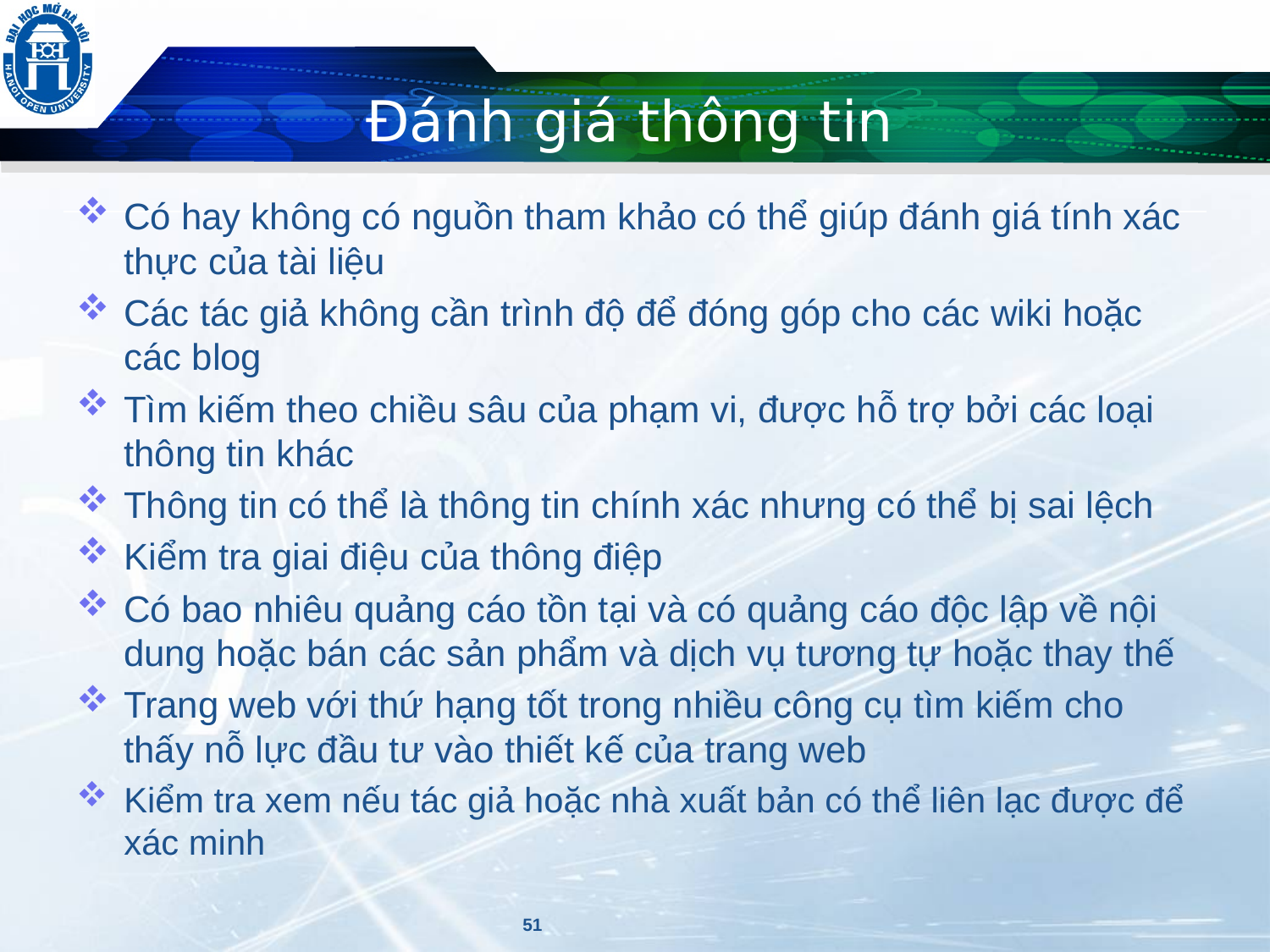

# Đánh giá thông tin
Có hay không có nguồn tham khảo có thể giúp đánh giá tính xác thực của tài liệu
Các tác giả không cần trình độ để đóng góp cho các wiki hoặc các blog
Tìm kiếm theo chiều sâu của phạm vi, được hỗ trợ bởi các loại thông tin khác
Thông tin có thể là thông tin chính xác nhưng có thể bị sai lệch
Kiểm tra giai điệu của thông điệp
Có bao nhiêu quảng cáo tồn tại và có quảng cáo độc lập về nội dung hoặc bán các sản phẩm và dịch vụ tương tự hoặc thay thế
Trang web với thứ hạng tốt trong nhiều công cụ tìm kiếm cho thấy nỗ lực đầu tư vào thiết kế của trang web
Kiểm tra xem nếu tác giả hoặc nhà xuất bản có thể liên lạc được để xác minh
51